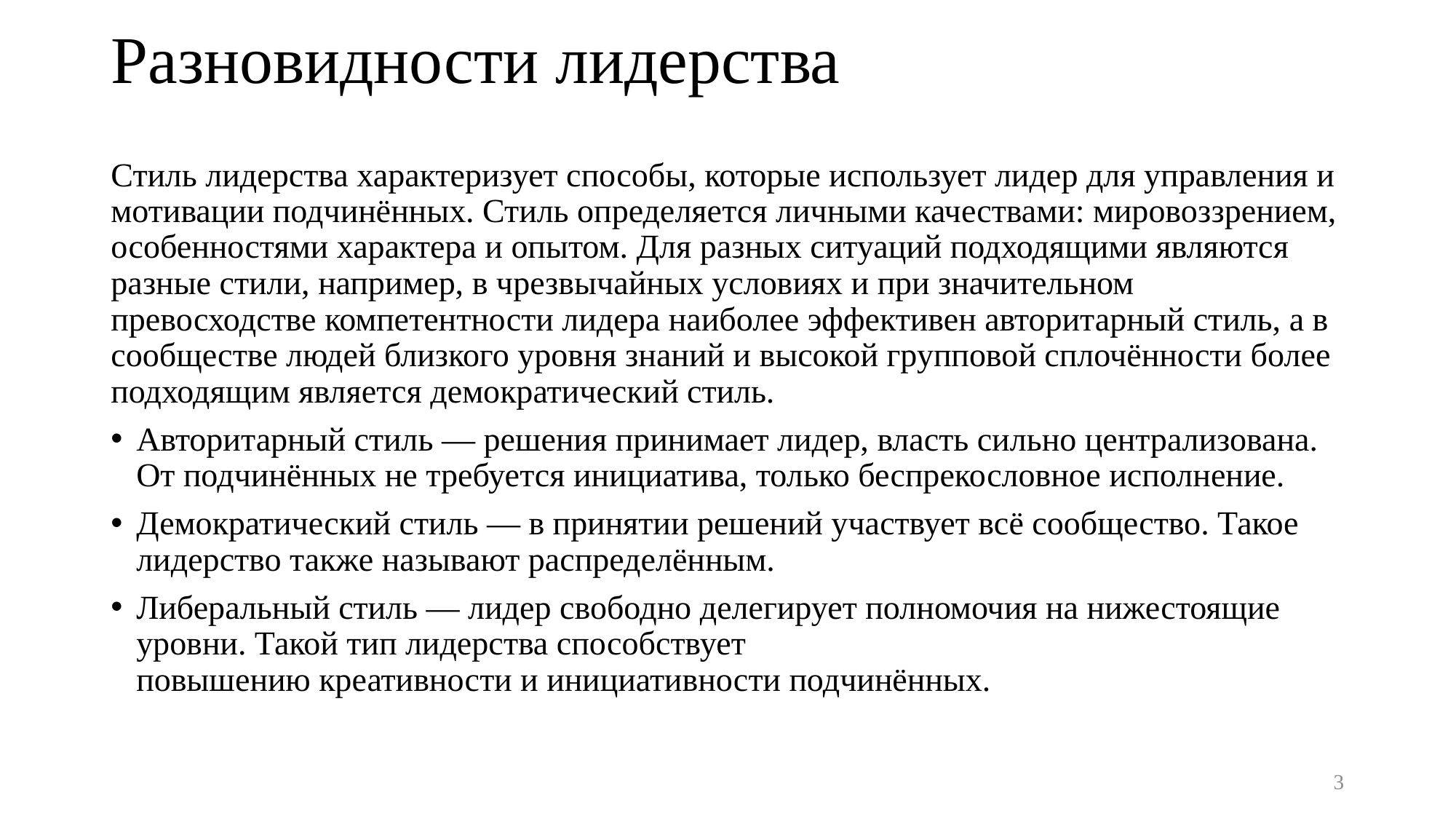

# Разновидности лидерства
Стиль лидерства характеризует способы, которые использует лидер для управления и мотивации подчинённых. Стиль определяется личными качествами: мировоззрением, особенностями характера и опытом. Для разных ситуаций подходящими являются разные стили, например, в чрезвычайных условиях и при значительном превосходстве компетентности лидера наиболее эффективен авторитарный стиль, а в сообществе людей близкого уровня знаний и высокой групповой сплочённости более подходящим является демократический стиль.
Авторитарный стиль — решения принимает лидер, власть сильно централизована. От подчинённых не требуется инициатива, только беспрекословное исполнение.
Демократический стиль — в принятии решений участвует всё сообщество. Такое лидерство также называют распределённым.
Либеральный стиль — лидер свободно делегирует полномочия на нижестоящие уровни. Такой тип лидерства способствует повышению креативности и инициативности подчинённых.

3